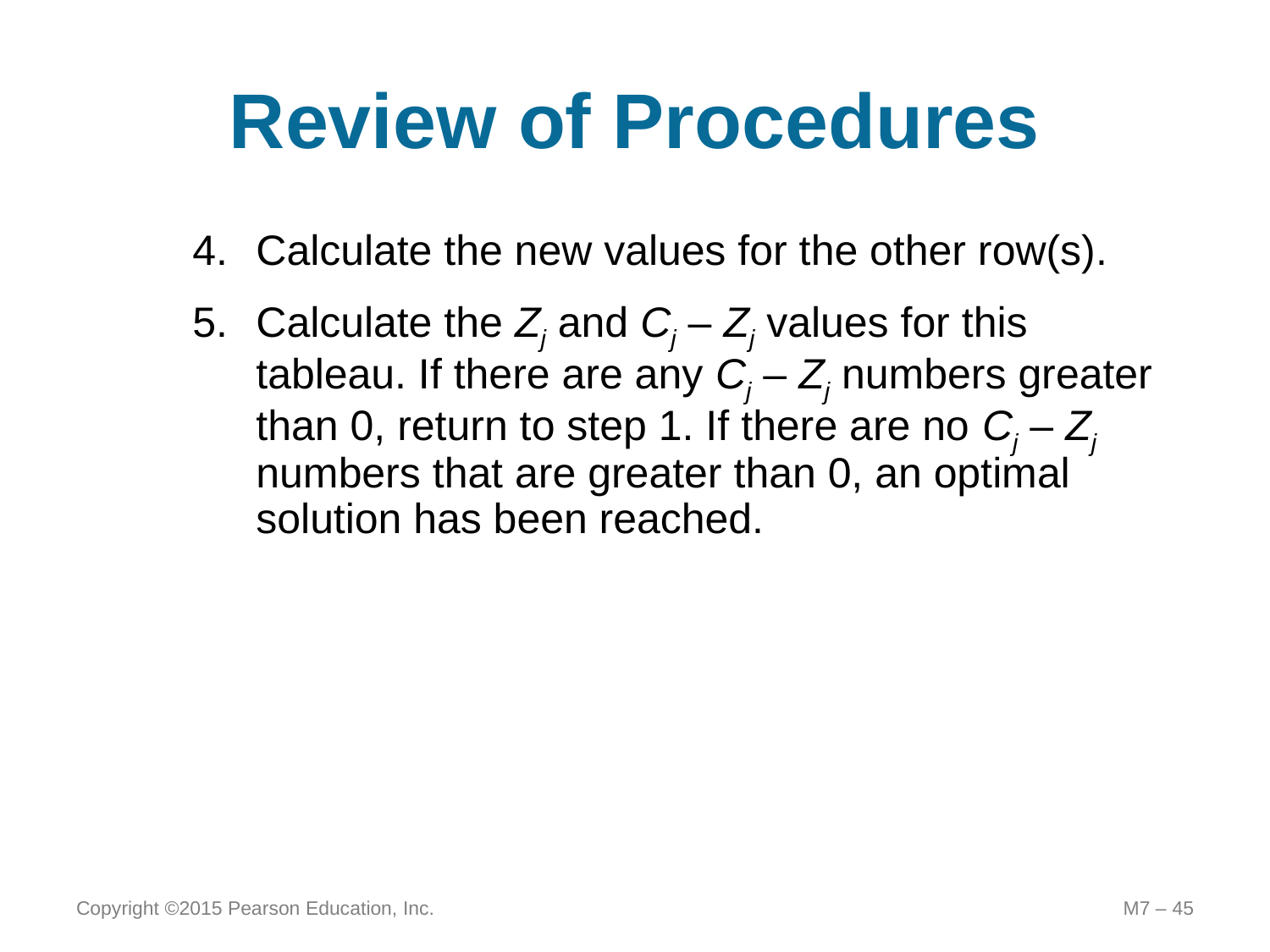

# Review of Procedures
4.	Calculate the new values for the other row(s).
5.	Calculate the Zj and Cj – Zj values for this tableau. If there are any Cj – Zj numbers greater than 0, return to step 1. If there are no Cj – Zj numbers that are greater than 0, an optimal solution has been reached.
Copyright ©2015 Pearson Education, Inc.
M7 – 45